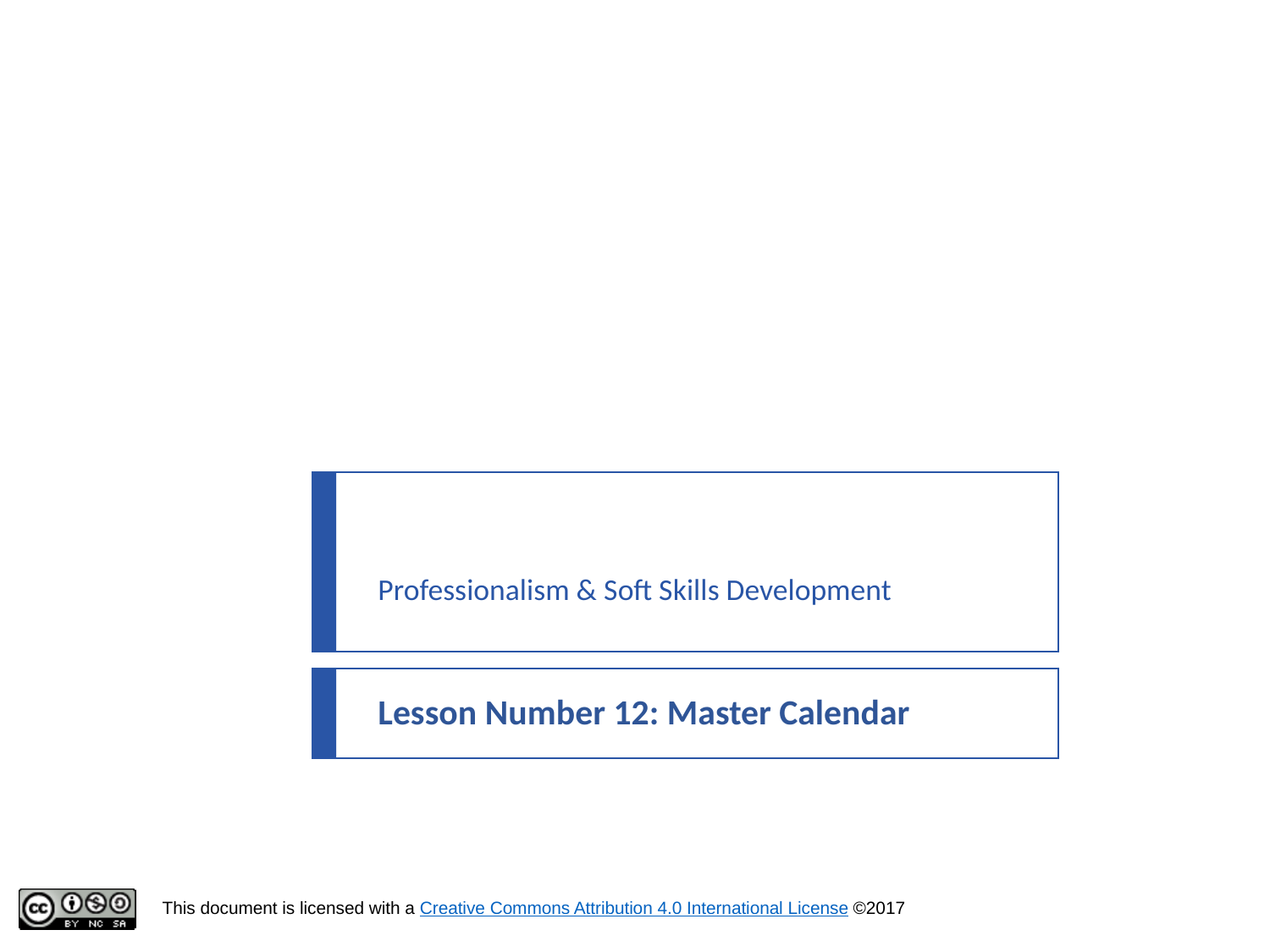

# Professionalism & Soft Skills Development
Lesson Number 12: Master Calendar